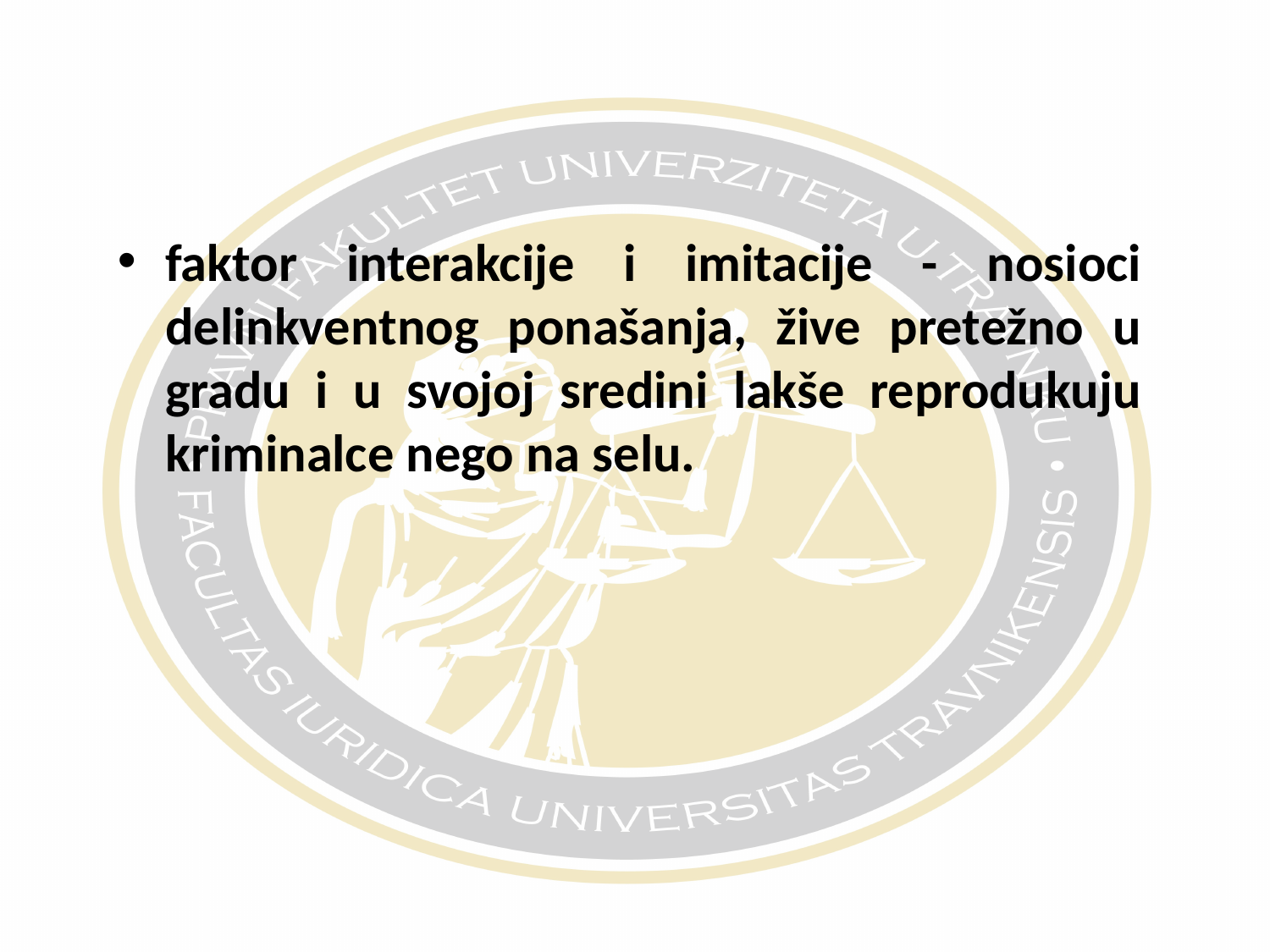

#
faktor interakcije i imitacije - nosioci delinkventnog ponašanja, žive pretežno u gradu i u svojoj sredini lakše reprodukuju kriminalce nego na selu.